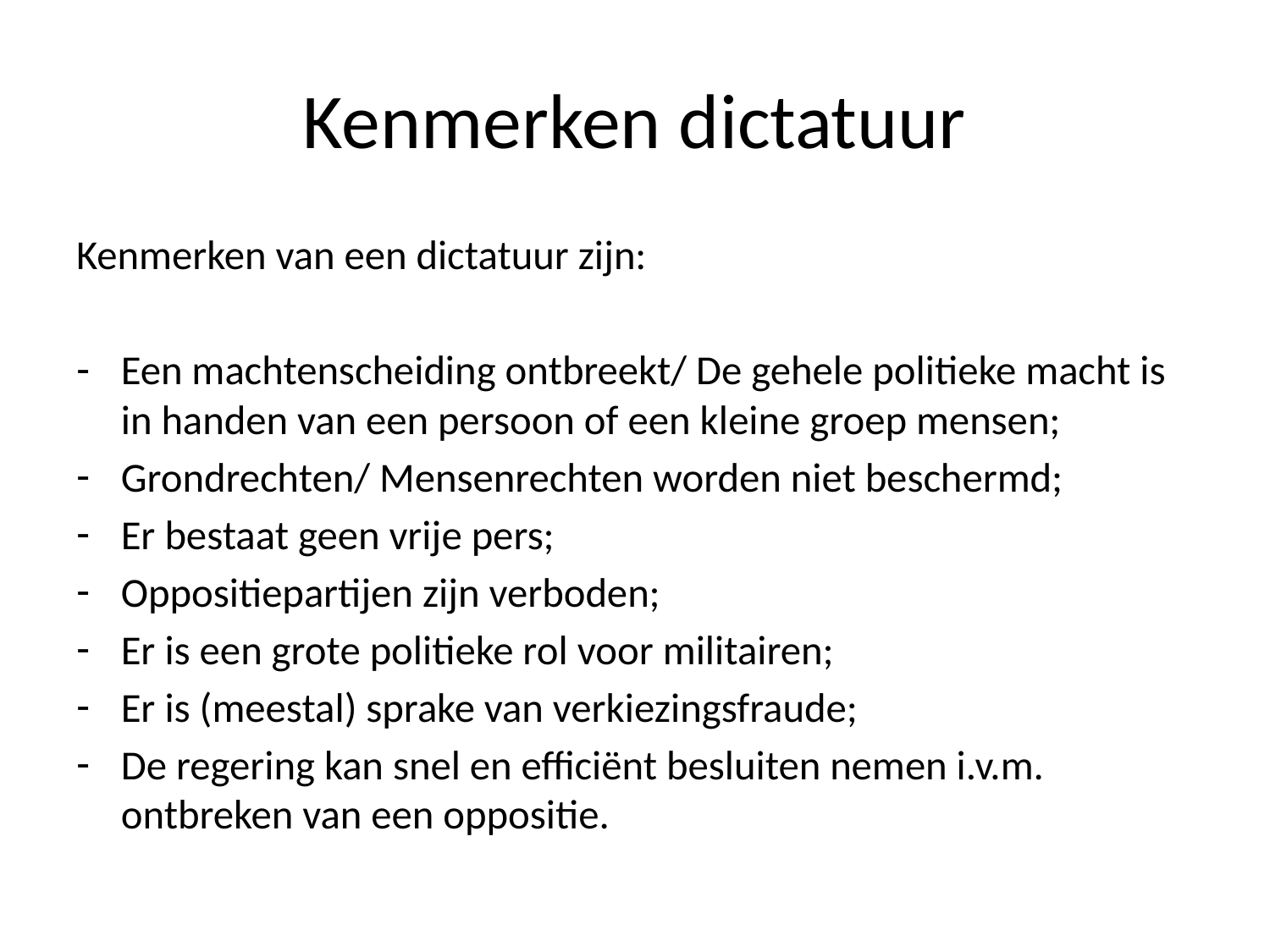

# Kenmerken dictatuur
Kenmerken van een dictatuur zijn:

Een machtenscheiding ontbreekt/ De gehele politieke macht is in handen van een persoon of een kleine groep mensen;
Grondrechten/ Mensenrechten worden niet beschermd;
Er bestaat geen vrije pers;
Oppositiepartijen zijn verboden;
Er is een grote politieke rol voor militairen;
Er is (meestal) sprake van verkiezingsfraude;
De regering kan snel en efficiënt besluiten nemen i.v.m. ontbreken van een oppositie.